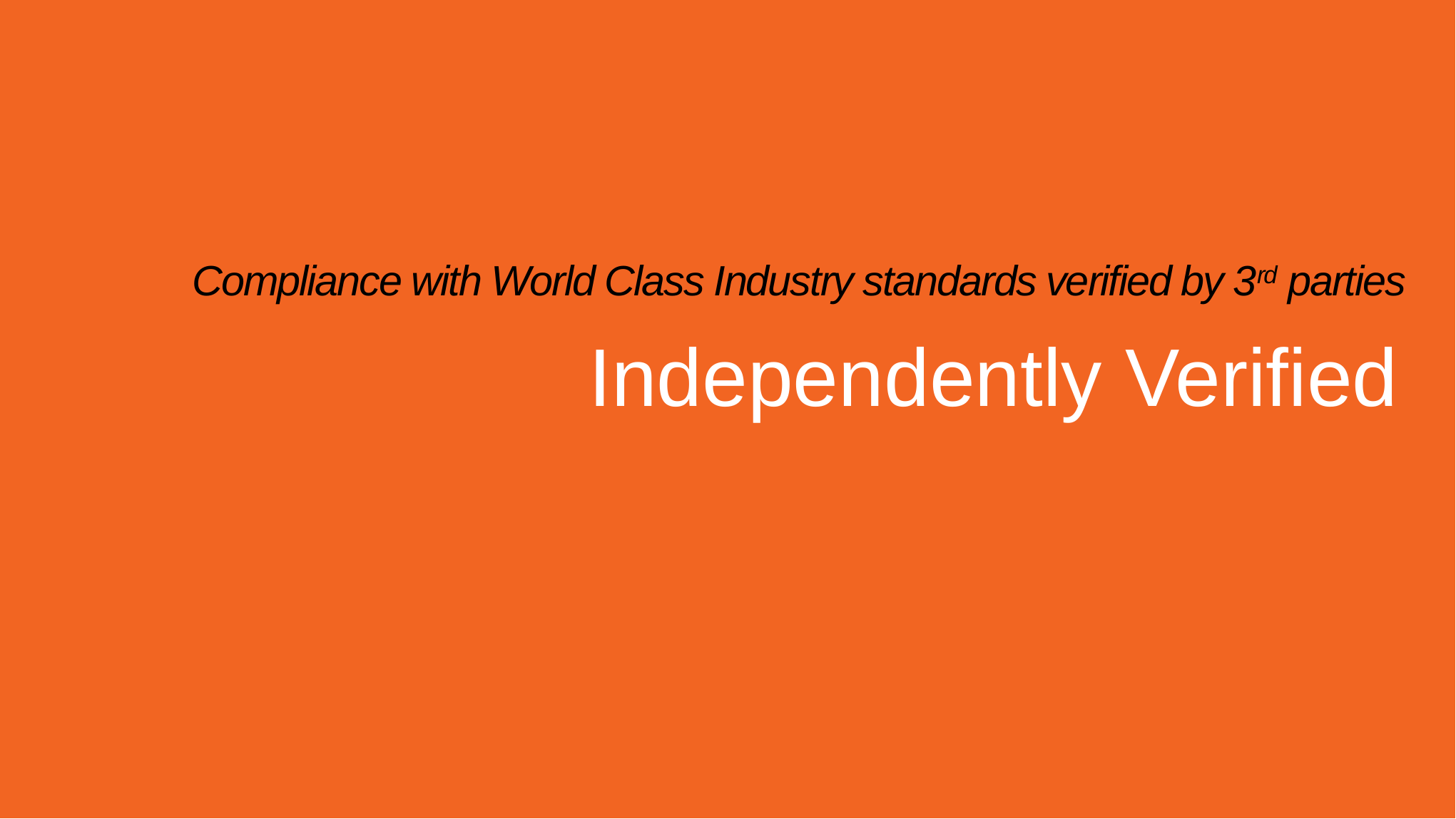

# Compliance with World Class Industry standards verified by 3rd parties
Independently Verified